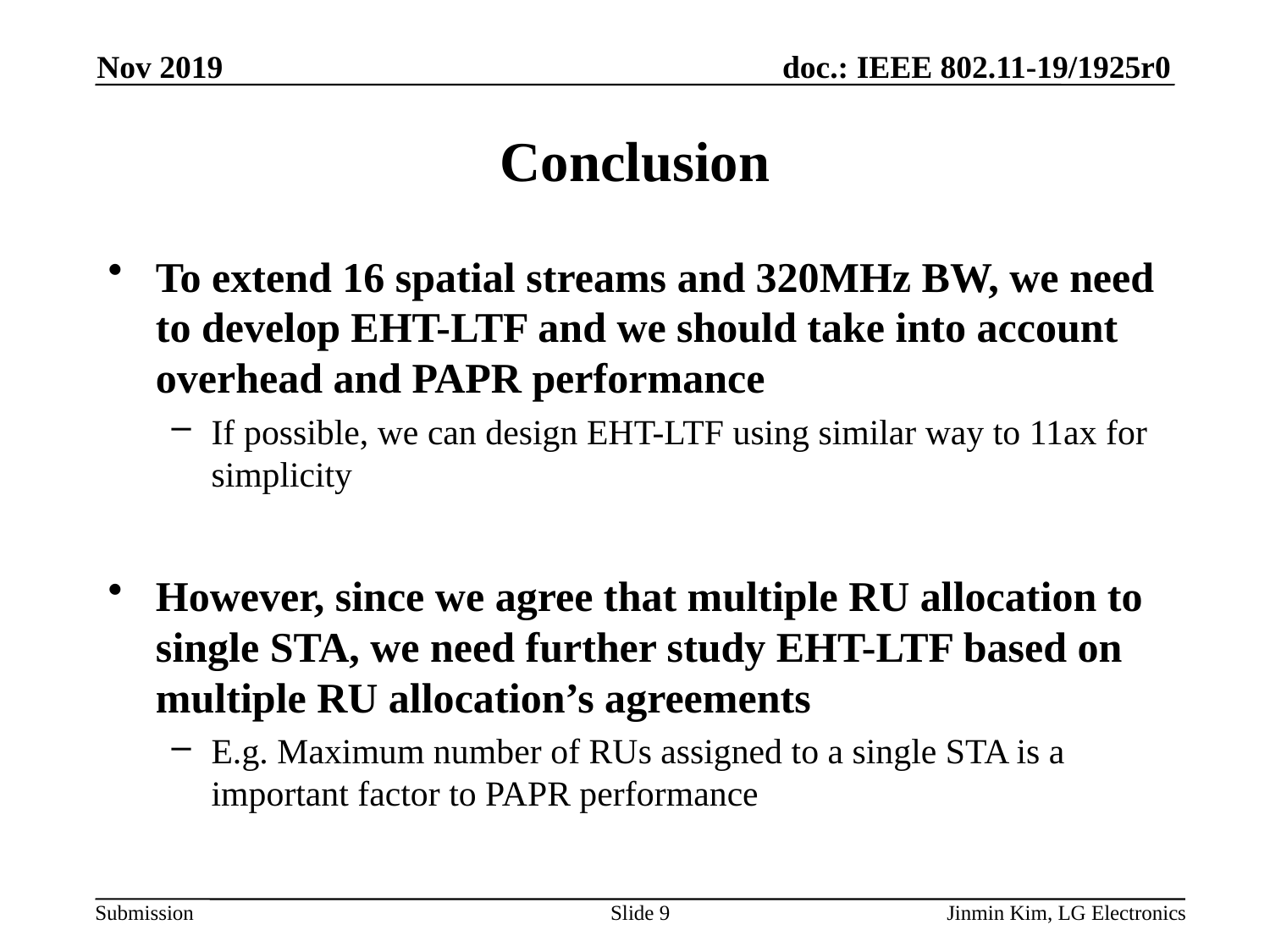

Nov 2019
# Conclusion
To extend 16 spatial streams and 320MHz BW, we need to develop EHT-LTF and we should take into account overhead and PAPR performance
If possible, we can design EHT-LTF using similar way to 11ax for simplicity

However, since we agree that multiple RU allocation to single STA, we need further study EHT-LTF based on multiple RU allocation’s agreements
E.g. Maximum number of RUs assigned to a single STA is a important factor to PAPR performance

Slide 9
Jinmin Kim, LG Electronics